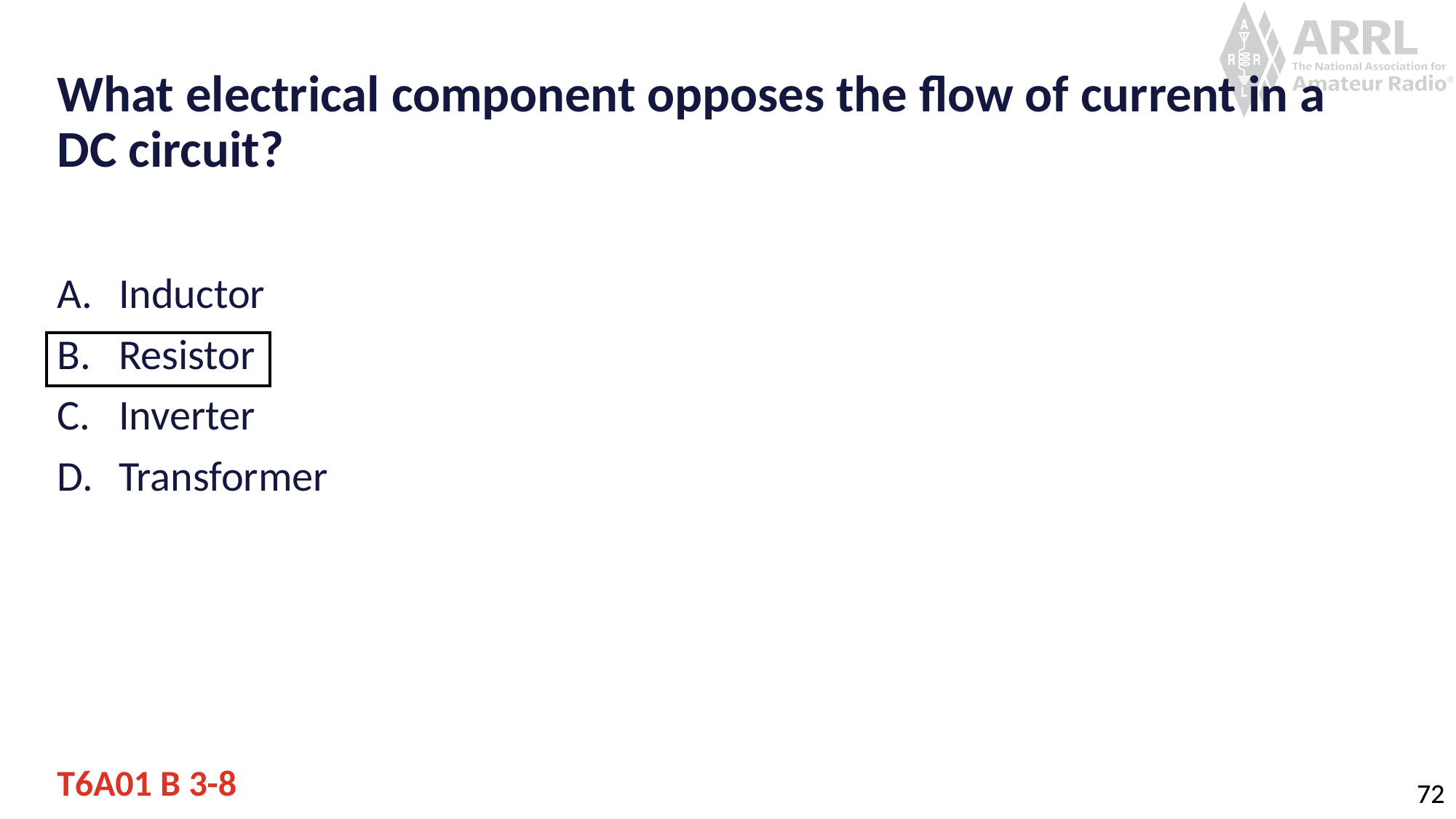

# What electrical component opposes the flow of current in a DC circuit?
Inductor
Resistor
Inverter
Transformer

T6A01 B 3-8